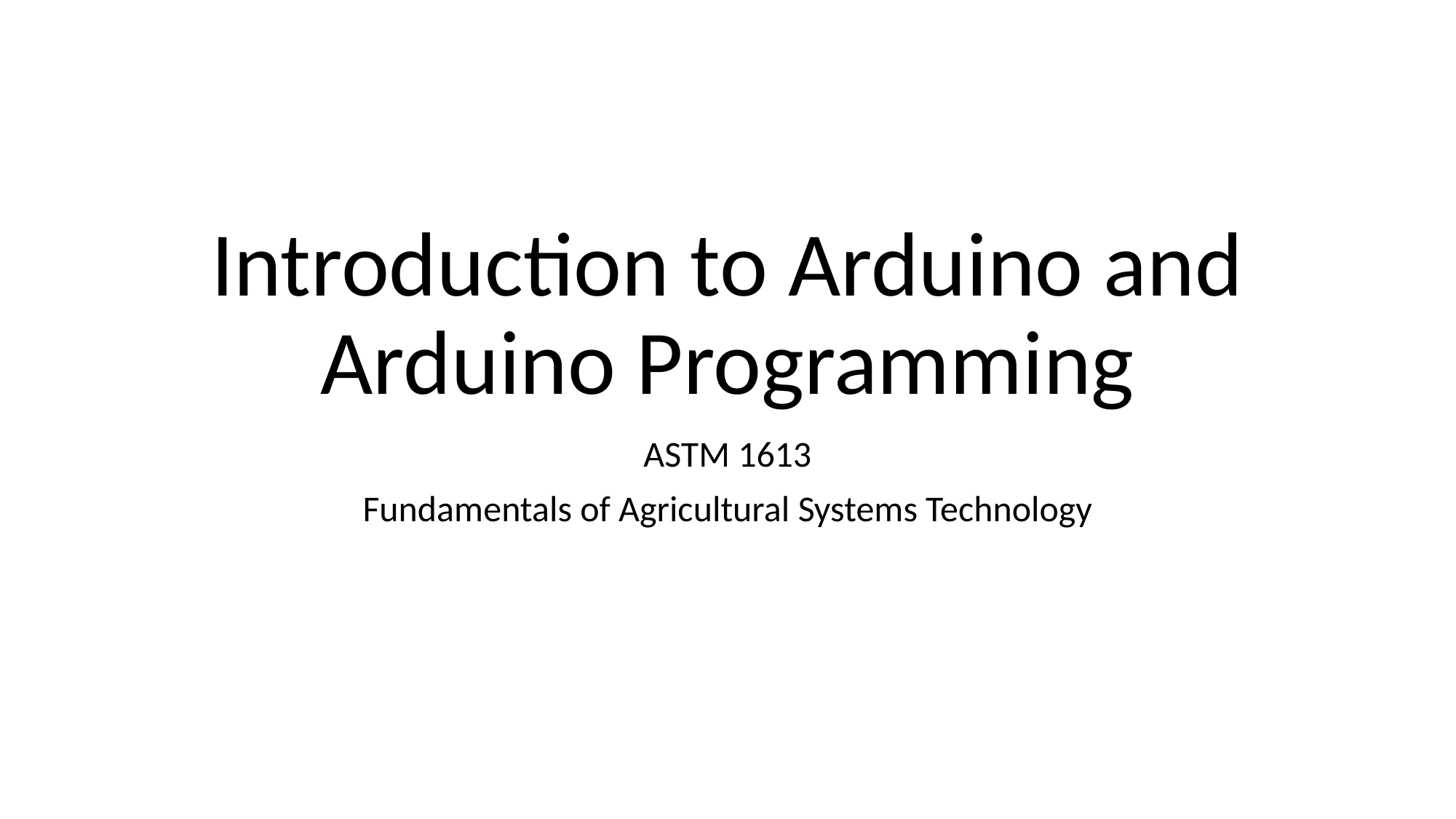

# Introduction to Arduino and Arduino Programming
ASTM 1613
Fundamentals of Agricultural Systems Technology